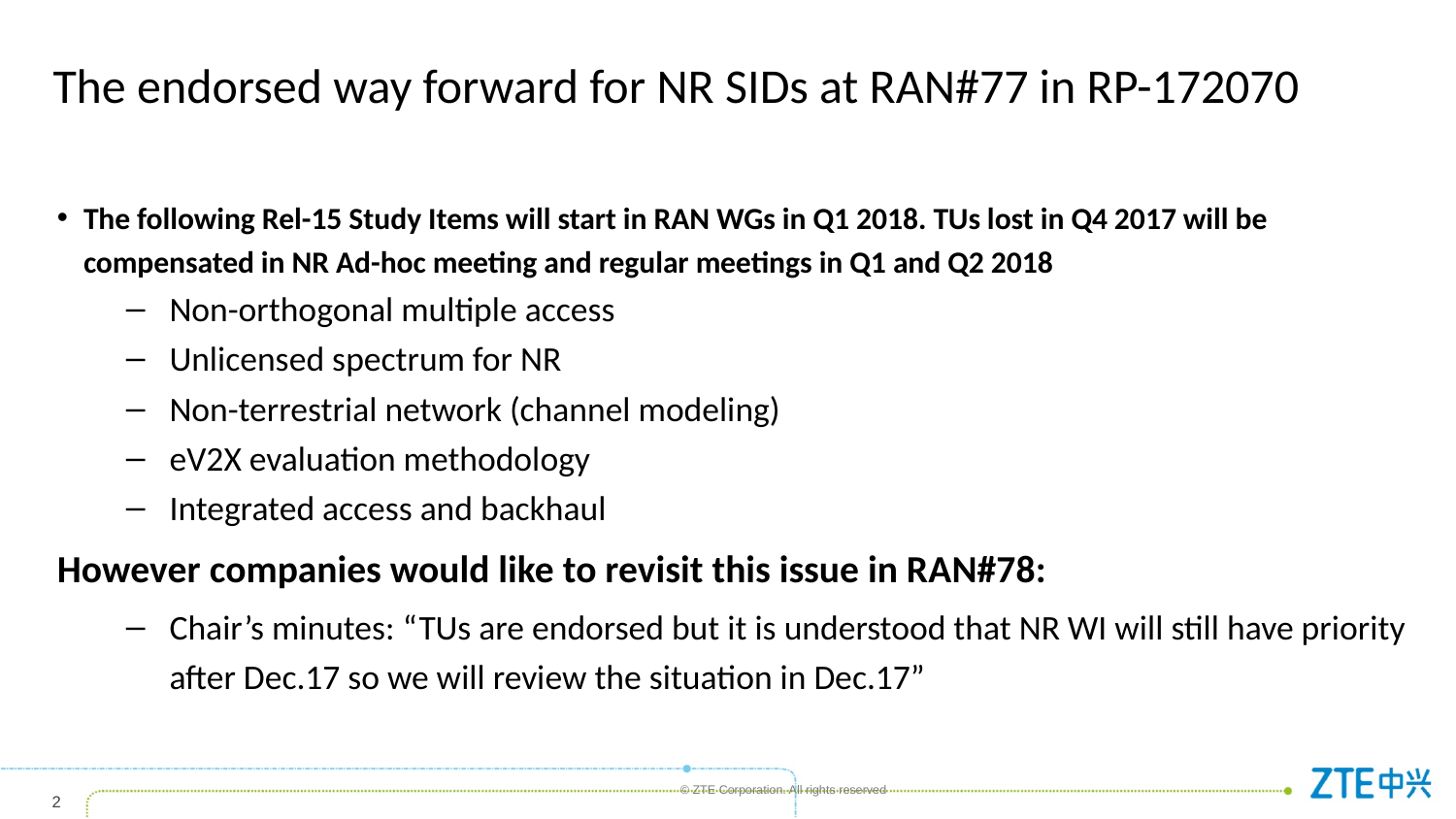

# The endorsed way forward for NR SIDs at RAN#77 in RP-172070
The following Rel-15 Study Items will start in RAN WGs in Q1 2018. TUs lost in Q4 2017 will be compensated in NR Ad-hoc meeting and regular meetings in Q1 and Q2 2018
Non-orthogonal multiple access
Unlicensed spectrum for NR
Non-terrestrial network (channel modeling)
eV2X evaluation methodology
Integrated access and backhaul
However companies would like to revisit this issue in RAN#78:
Chair’s minutes: “TUs are endorsed but it is understood that NR WI will still have priority after Dec.17 so we will review the situation in Dec.17”